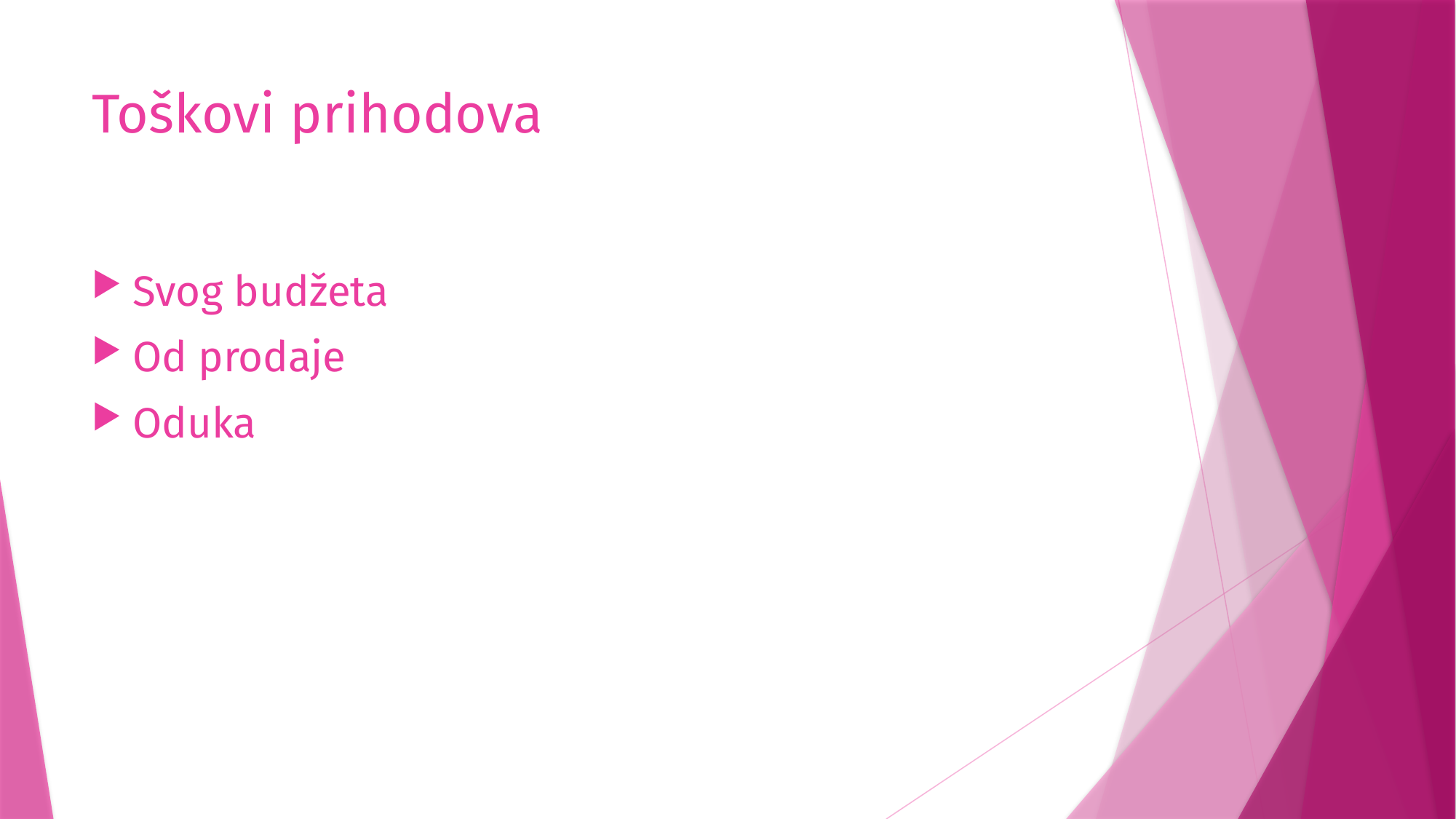

# Toškovi prihodova
Svog budžeta
Od prodaje
Oduka